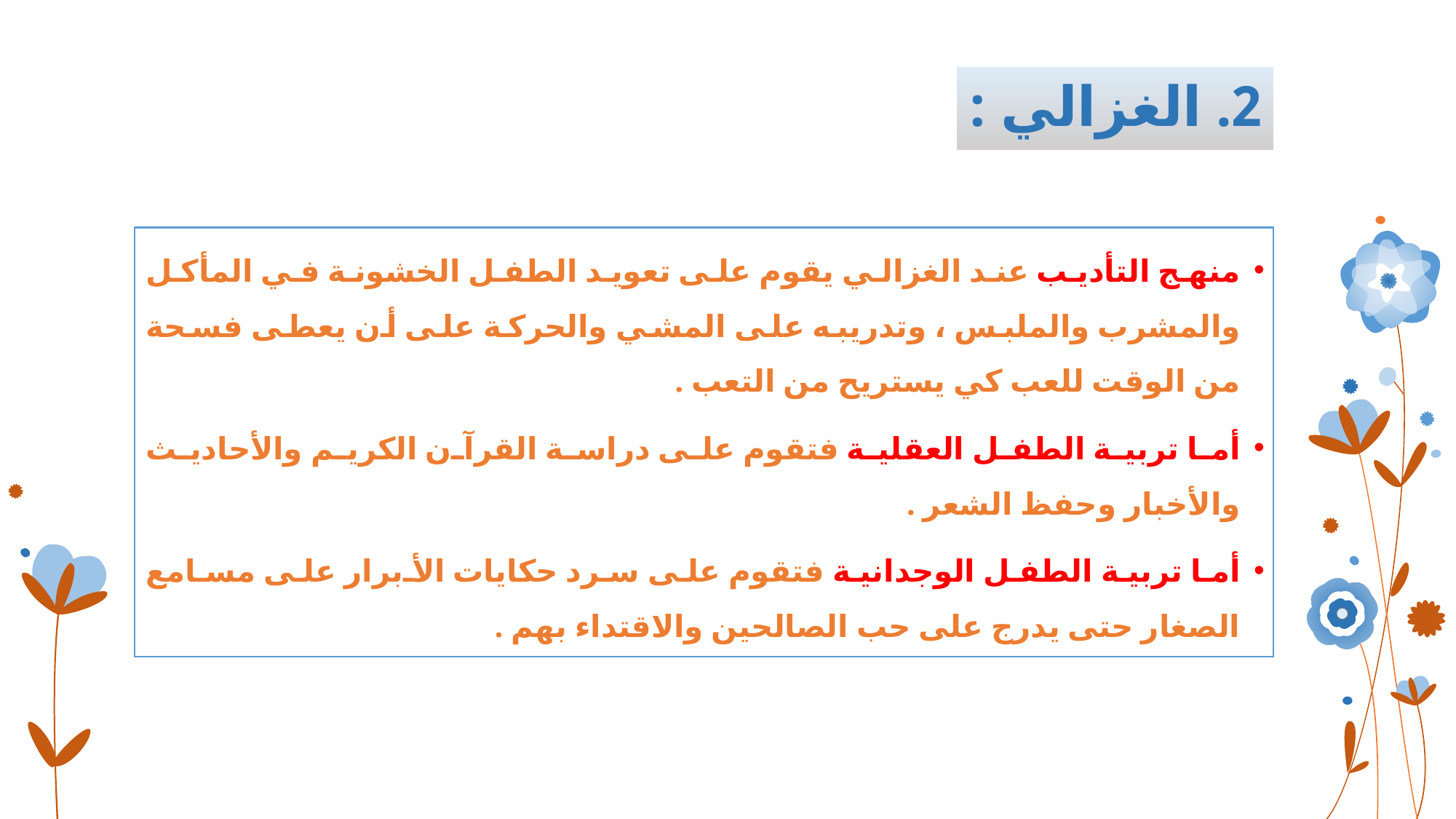

# 2. الغزالي :
منهج التأديب عند الغزالي يقوم على تعويد الطفل الخشونة في المأكل والمشرب والملبس ، وتدريبه على المشي والحركة على أن يعطى فسحة من الوقت للعب كي يستريح من التعب .
أما تربية الطفل العقلية فتقوم على دراسة القرآن الكريم والأحاديث والأخبار وحفظ الشعر .
أما تربية الطفل الوجدانية فتقوم على سرد حكايات الأبرار على مسامع الصغار حتى يدرج على حب الصالحين والاقتداء بهم .